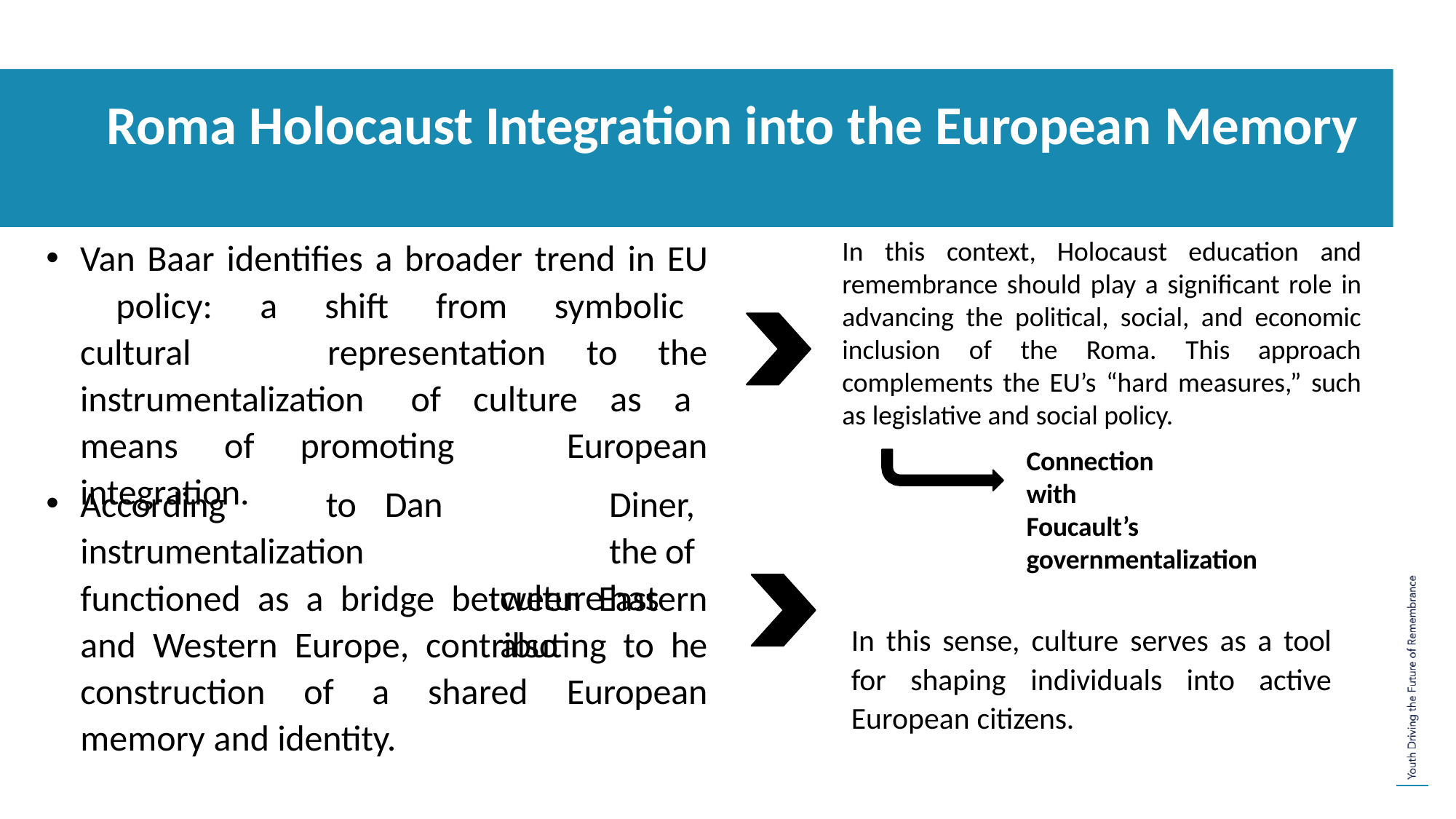

# Roma Holocaust Integration into the European Memory
Van Baar identifies a broader trend in EU 	policy:  a  shift  from  symbolic  cultural 	representation to the instrumentalization 	of  culture  as  a  means  of  promoting 	European integration.
In  this  context,  Holocaust  education  and remembrance should play a significant role in advancing the political, social, and economic inclusion   of   the   Roma.   This  approach complements the EU’s “hard measures,” such as legislative and social policy.
Connection	with	Foucault’s
governmentalization

In this sense, culture serves as a tool for  shaping  individuals  into  active European citizens.

According	to instrumentalization
Dan		Diner,		the of	culture	has	also
functioned as a bridge between Eastern and Western Europe, contributing to he construction   of   a   shared   European memory and identity.